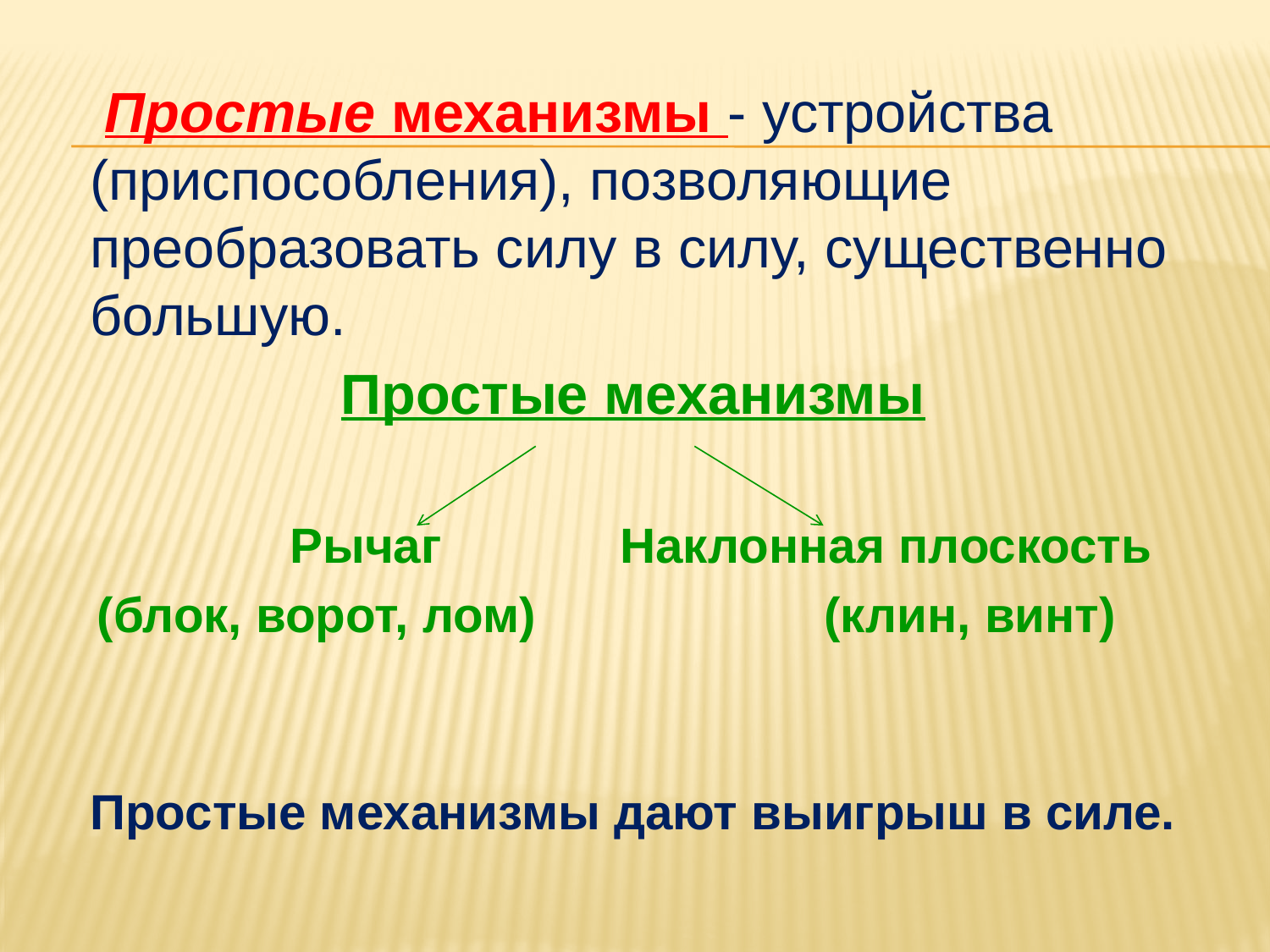

#
    Простые механизмы - устройства (приспособления), позволяющие преобразовать силу в силу, существенно большую.
Простые механизмы

                  Рычаг             Наклонная плоскость
    (блок, ворот, лом)                     (клин, винт)

Простые механизмы дают выигрыш в силе.